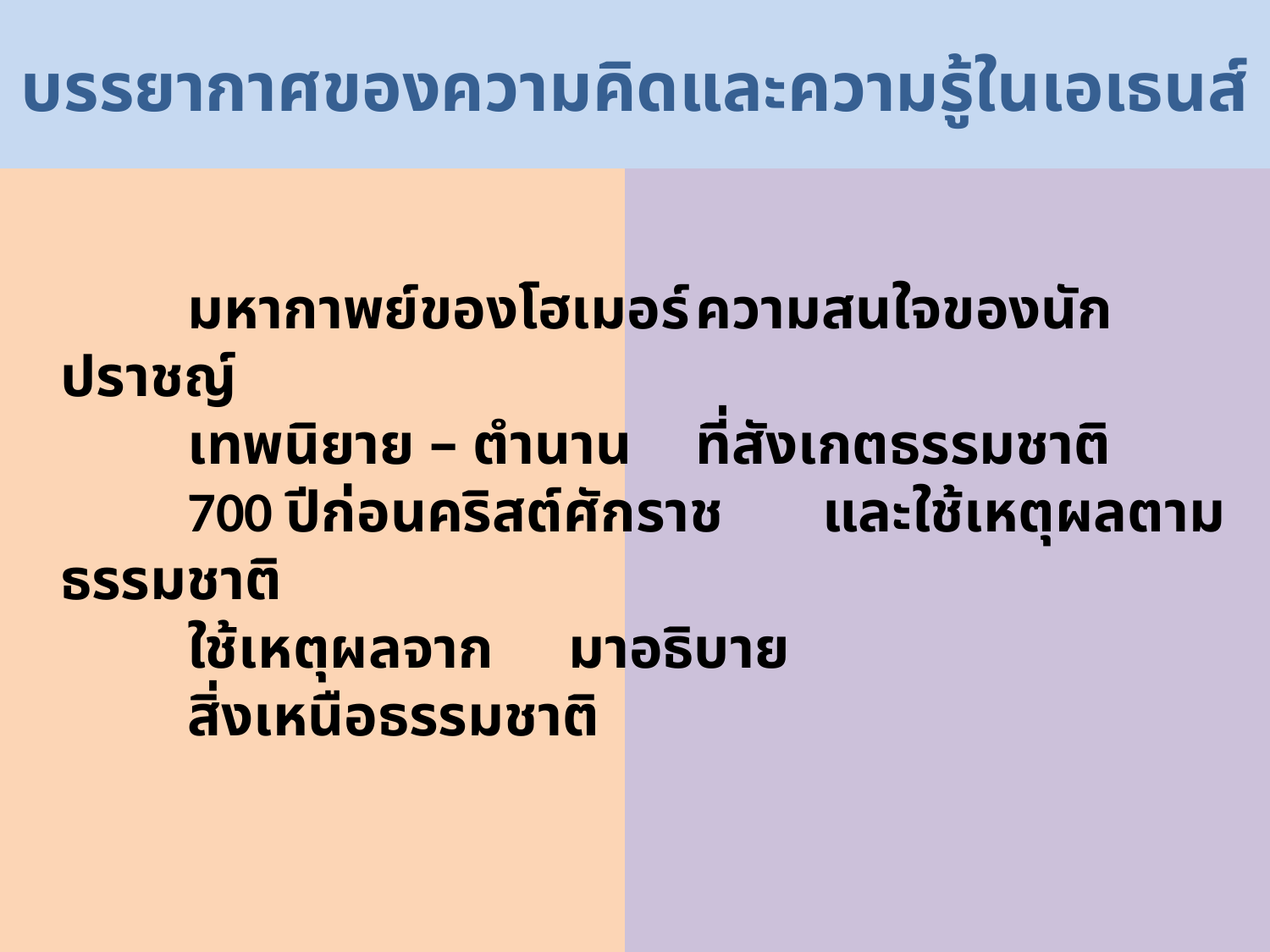

บรรยากาศของความคิดและความรู้ในเอเธนส์

		มหากาพย์ของโฮเมอร์	ความสนใจของนักปราชญ์
		เทพนิยาย – ตำนาน	ที่สังเกตธรรมชาติ
		700 ปีก่อนคริสต์ศักราช	และใช้เหตุผลตามธรรมชาติ
		ใช้เหตุผลจาก	มาอธิบาย
		สิ่งเหนือธรรมชาติ
9